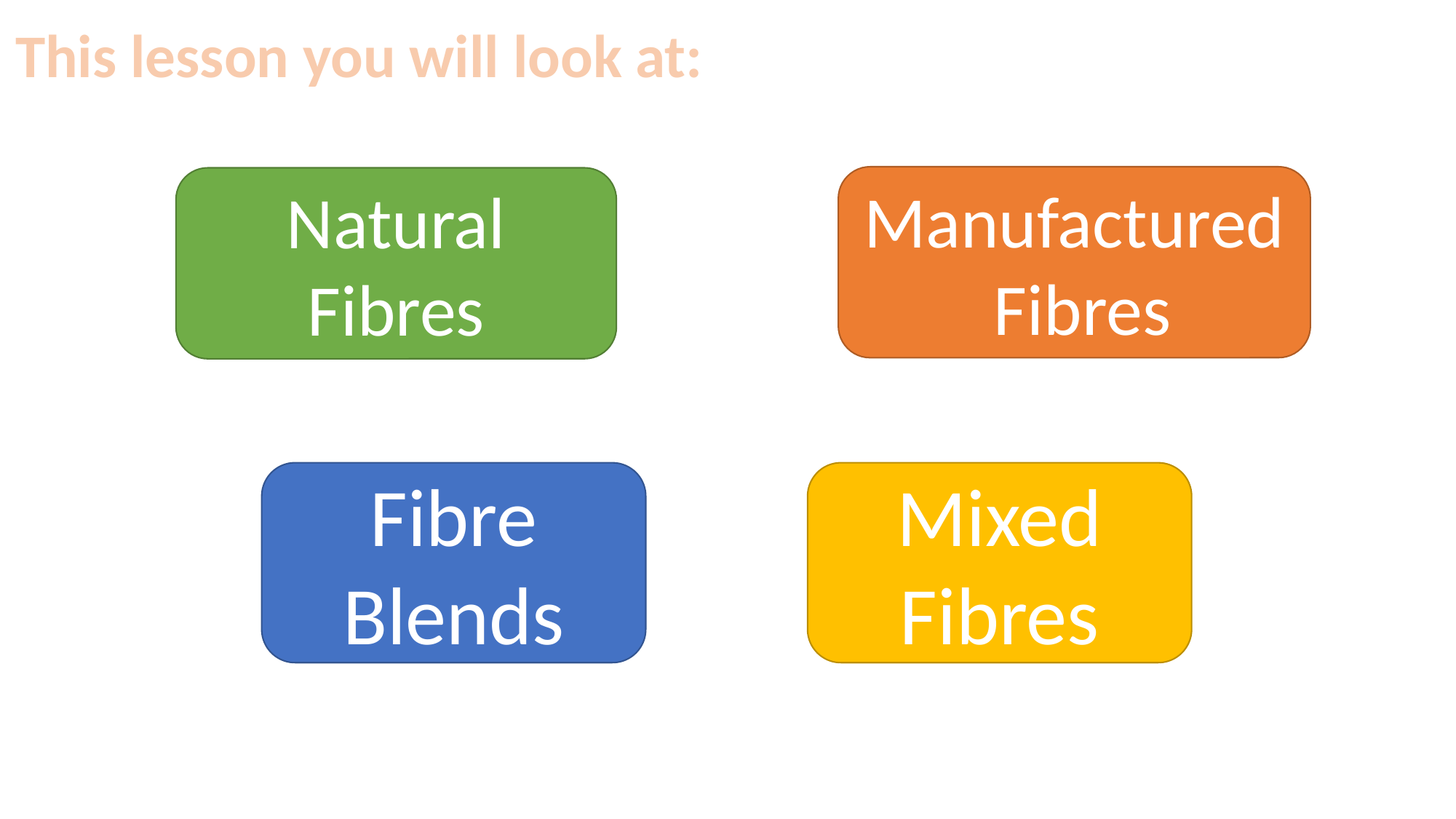

This lesson you will look at:
Manufactured  Fibres
Natural Fibres
Mixed Fibres
Fibre Blends